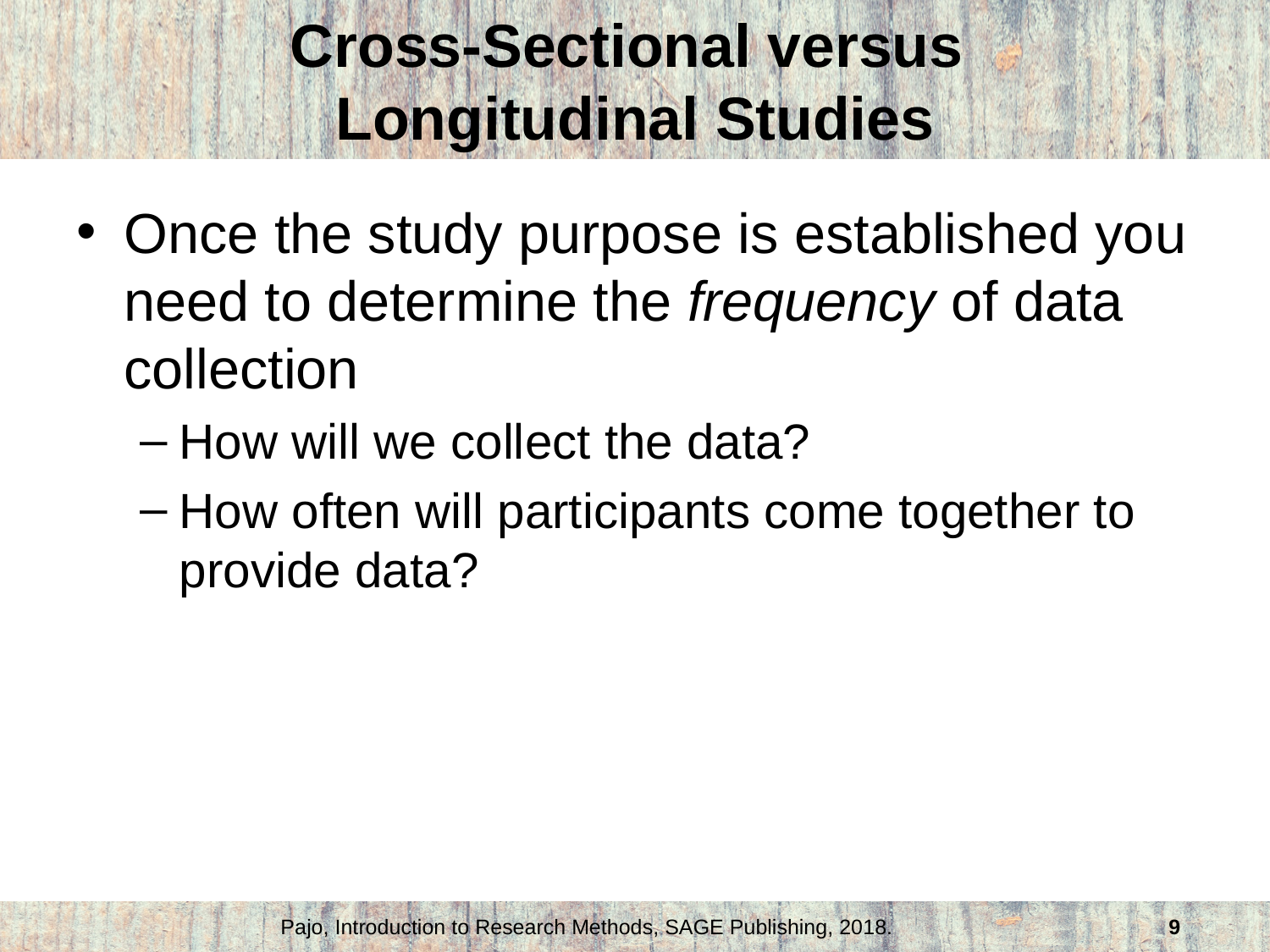

# Cross-Sectional versus Longitudinal Studies
Once the study purpose is established you need to determine the frequency of data collection
How will we collect the data?
How often will participants come together to provide data?

Pajo, Introduction to Research Methods, SAGE Publishing, 2018.
9